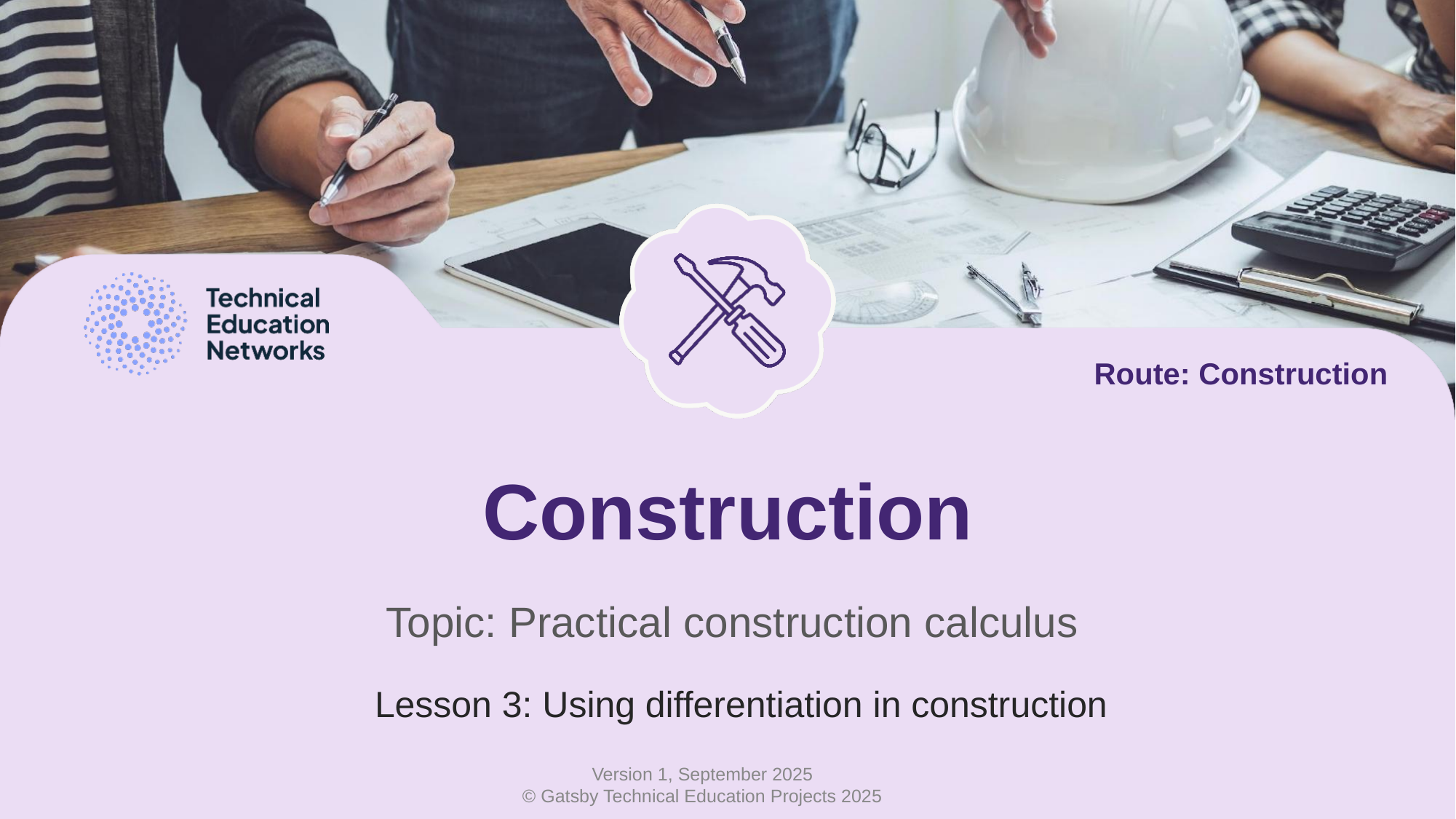

Route: Construction
# Construction
Topic: Practical construction calculus
Lesson 3: Using differentiation in construction